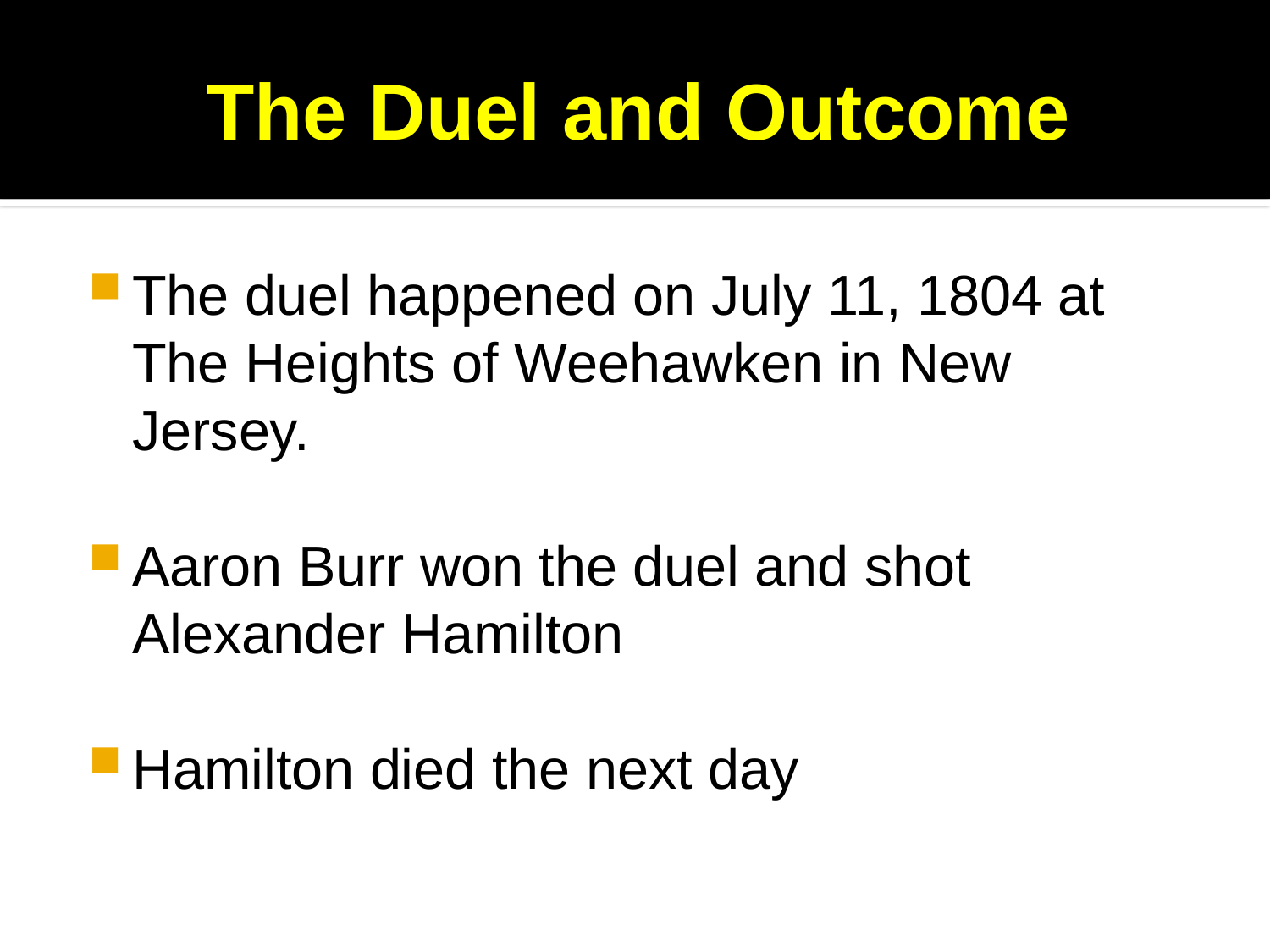

# The Duel and Outcome
The duel happened on July 11, 1804 at The Heights of Weehawken in New Jersey.

Aaron Burr won the duel and shot Alexander Hamilton

Hamilton died the next day